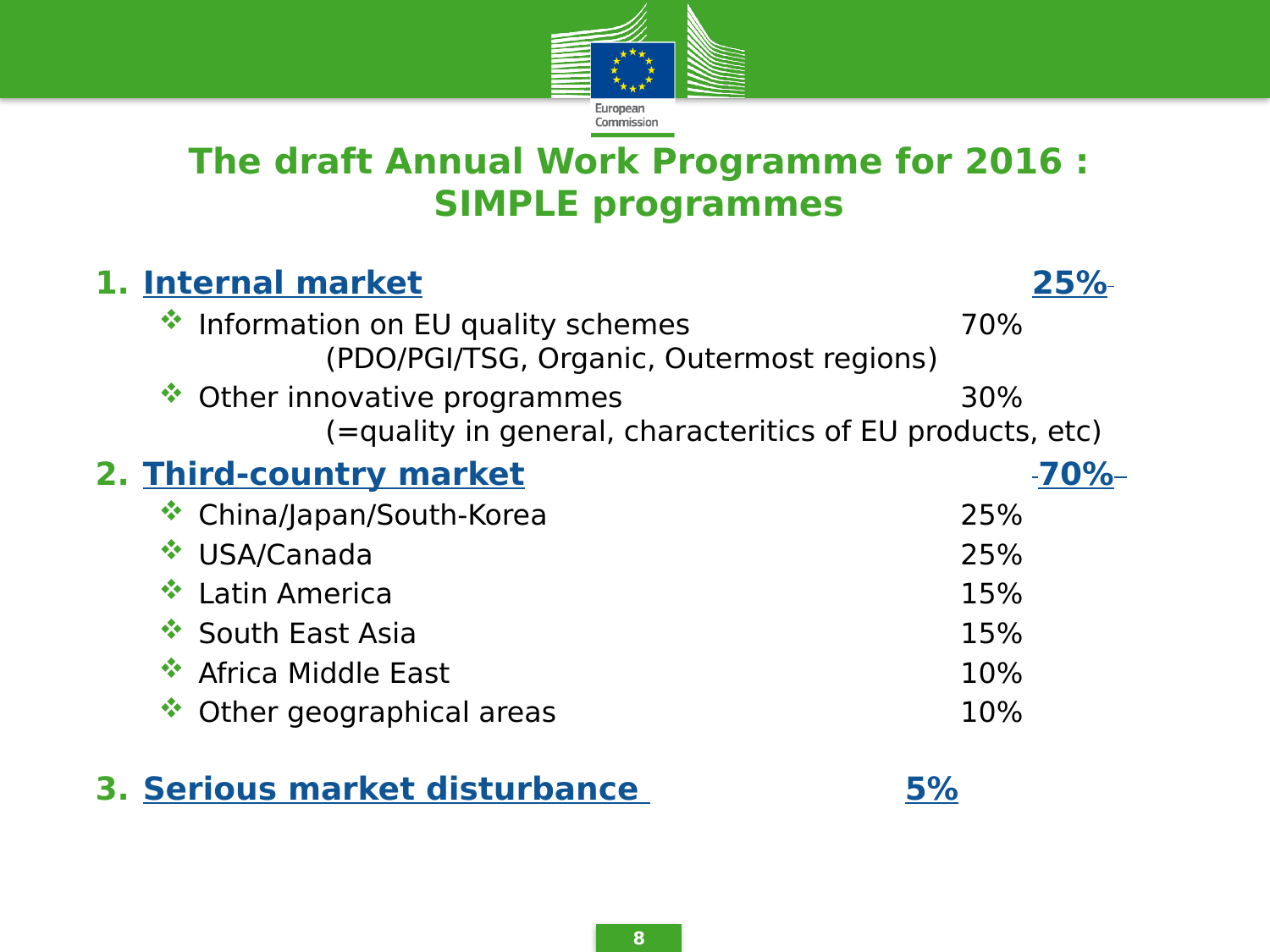

# The draft Annual Work Programme for 2016 : SIMPLE programmes
Internal market					25%
Information on EU quality schemes			70%	 		(PDO/PGI/TSG, Organic, Outermost regions)
Other innovative programmes			30%			(=quality in general, characteritics of EU products, etc)
Third-country market				 70%
China/Japan/South-Korea				25%
USA/Canada					25%
Latin America					15%
South East Asia					15%
Africa Middle East					10%
Other geographical areas				10%
Serious market disturbance 			5%

8